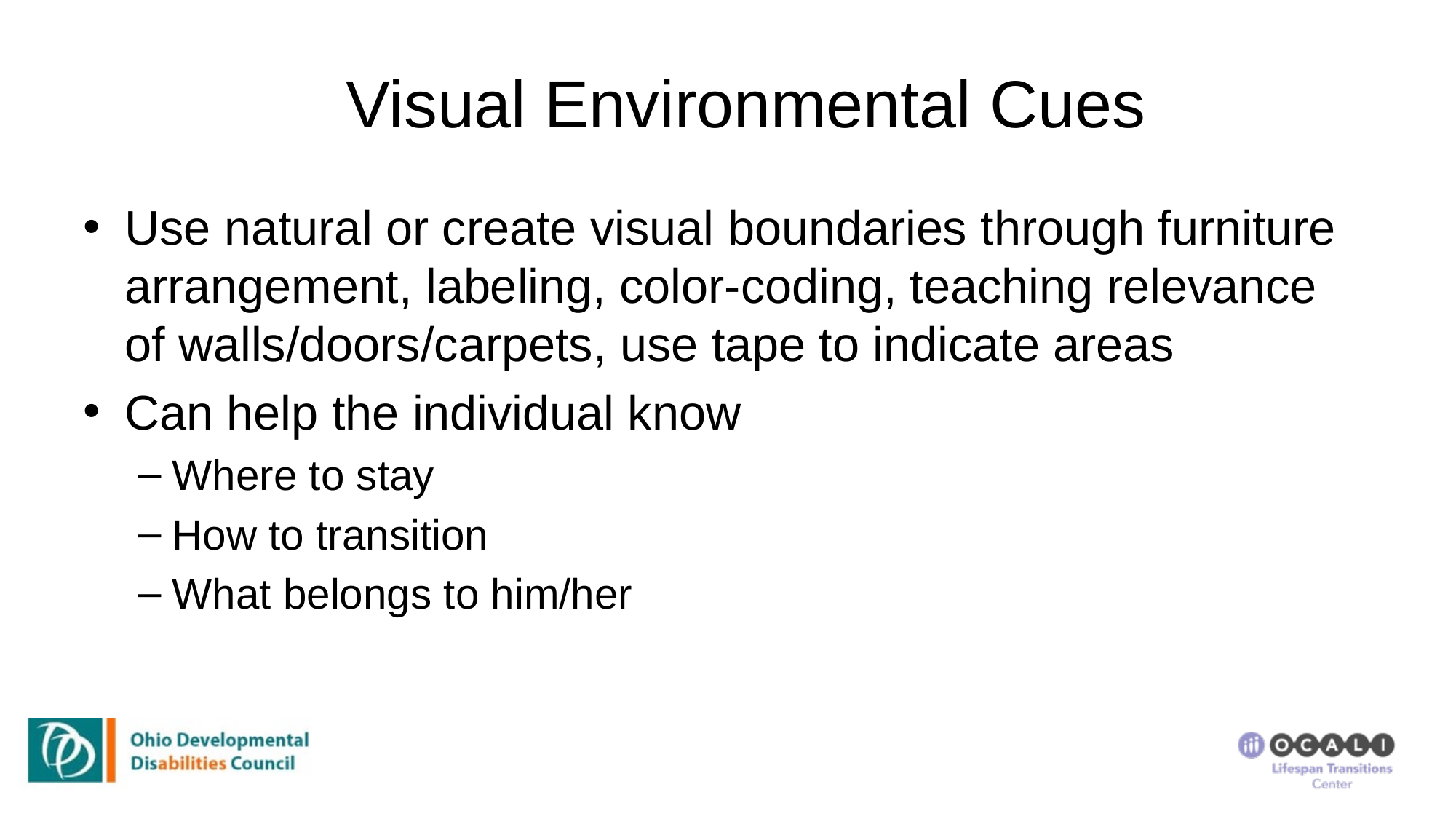

# Visual Environmental Cues
Use natural or create visual boundaries through furniture arrangement, labeling, color-coding, teaching relevance of walls/doors/carpets, use tape to indicate areas
Can help the individual know
Where to stay
How to transition
What belongs to him/her